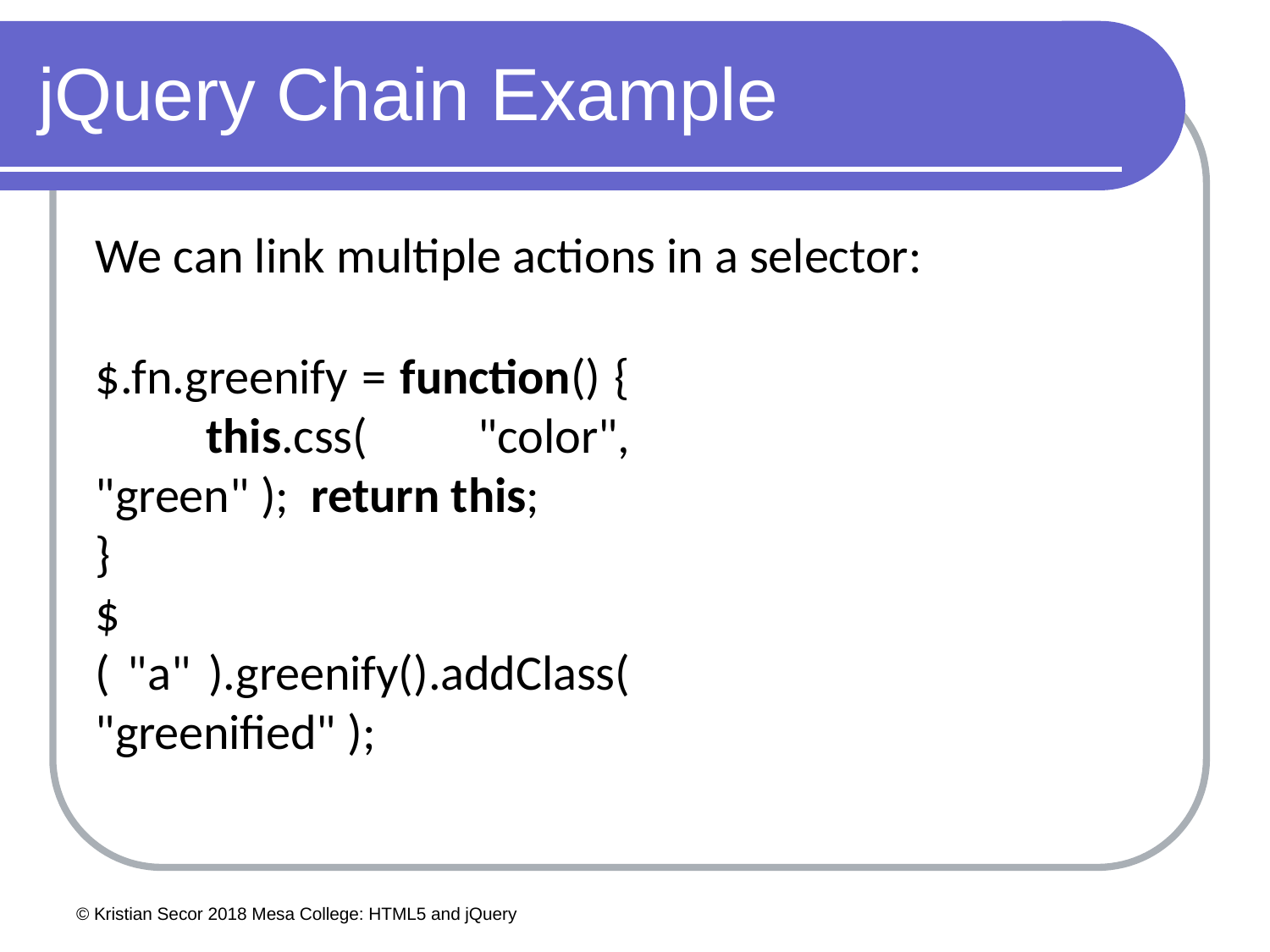

# jQuery Chain Example
We can link multiple actions in a selector:

$.fn.greenify = function() {  this.css( "color", "green" );  return this;
}
$( "a" ).greenify().addClass( "greenified" );
© Kristian Secor 2018 Mesa College: HTML5 and jQuery